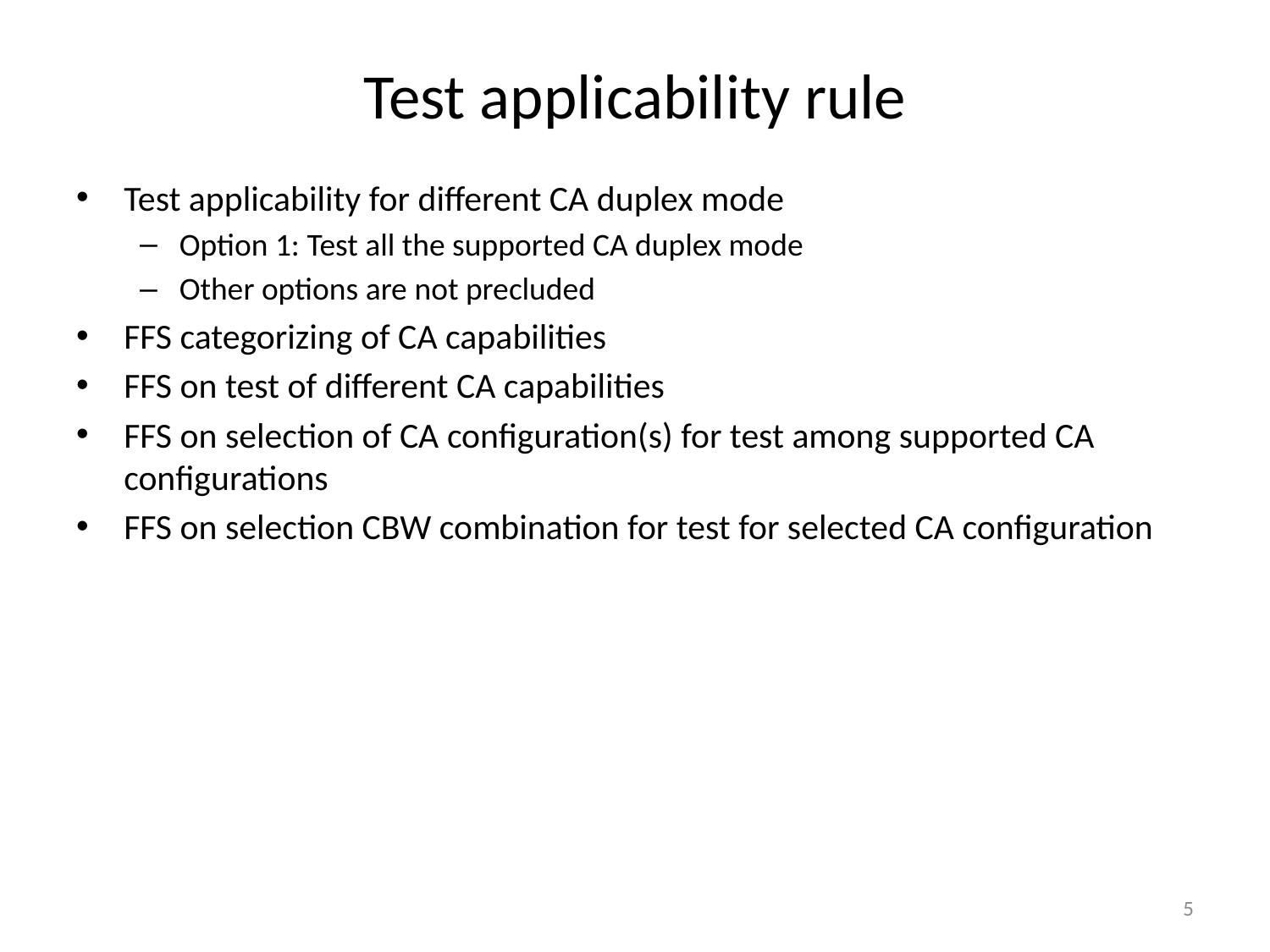

# Test applicability rule
Test applicability for different CA duplex mode
Option 1: Test all the supported CA duplex mode
Other options are not precluded
FFS categorizing of CA capabilities
FFS on test of different CA capabilities
FFS on selection of CA configuration(s) for test among supported CA configurations
FFS on selection CBW combination for test for selected CA configuration
5